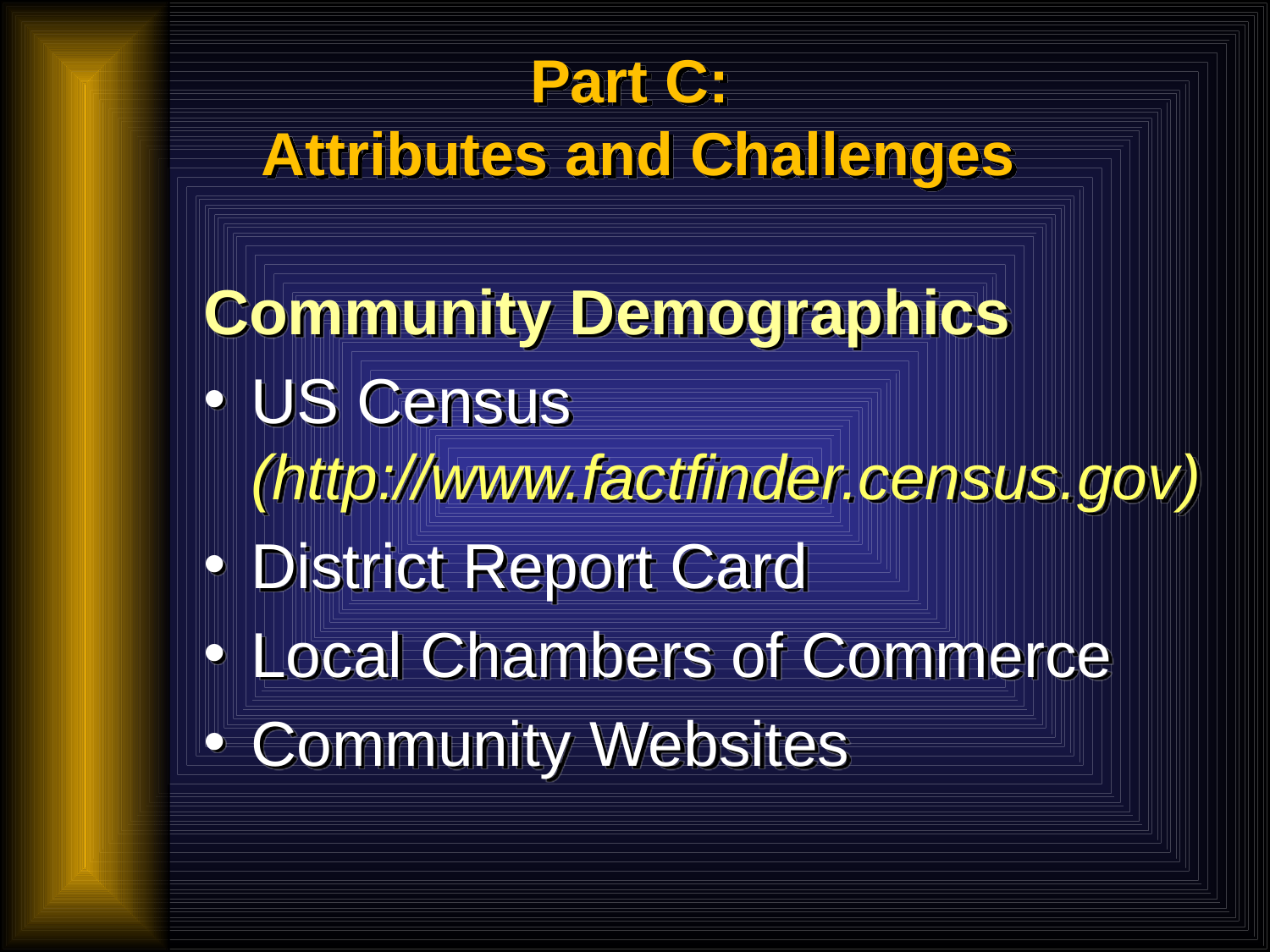

Part C:
Attributes and Challenges
Community Demographics
US Census (http://www.factfinder.census.gov)
District Report Card
Local Chambers of Commerce
Community Websites